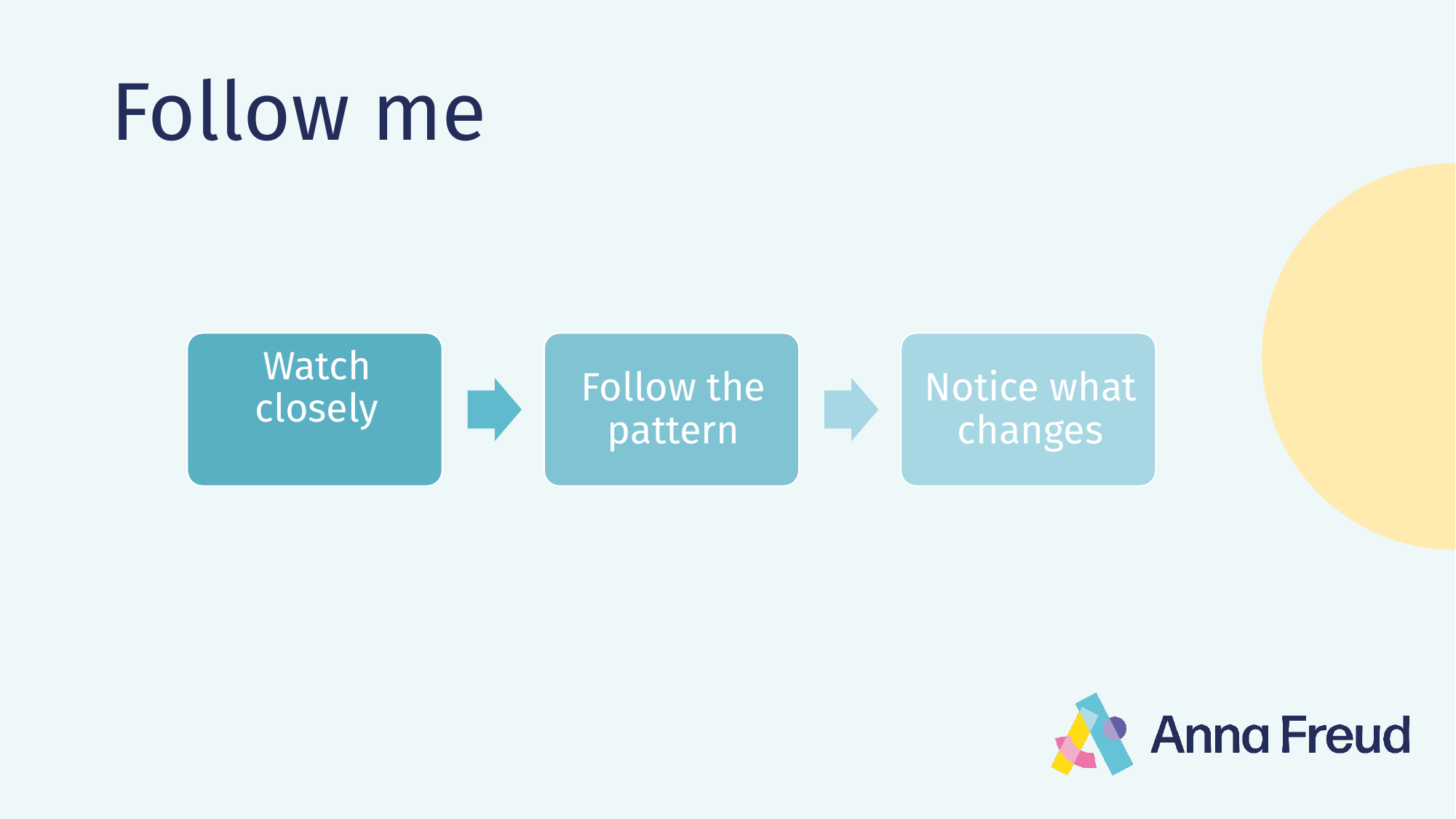

# Follow me
Watch closely

Follow the pattern

Notice what changes